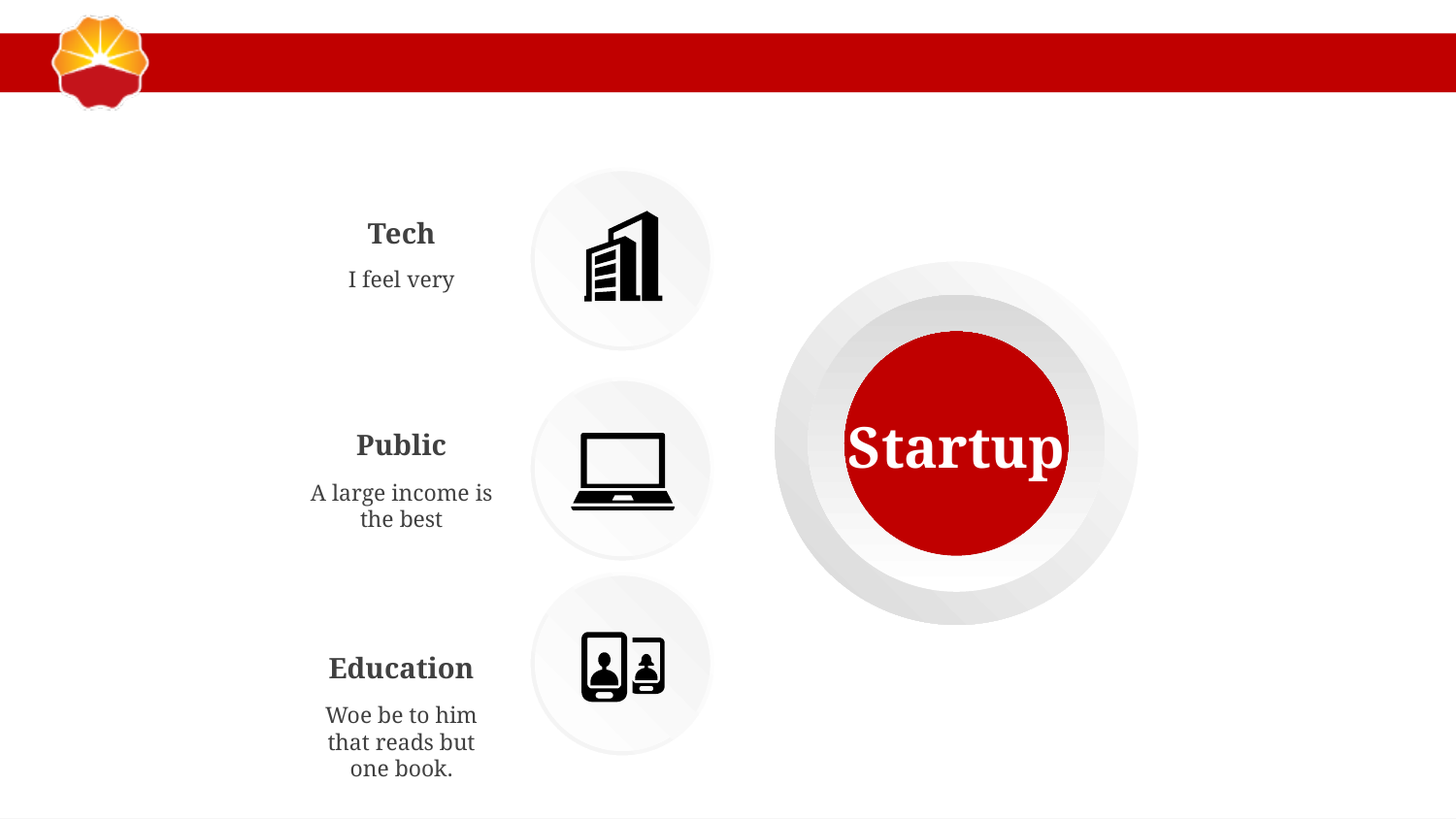

#

Tech

Startup
I feel very

Public
A large income is the best

Education
Woe be to him that reads but one book.